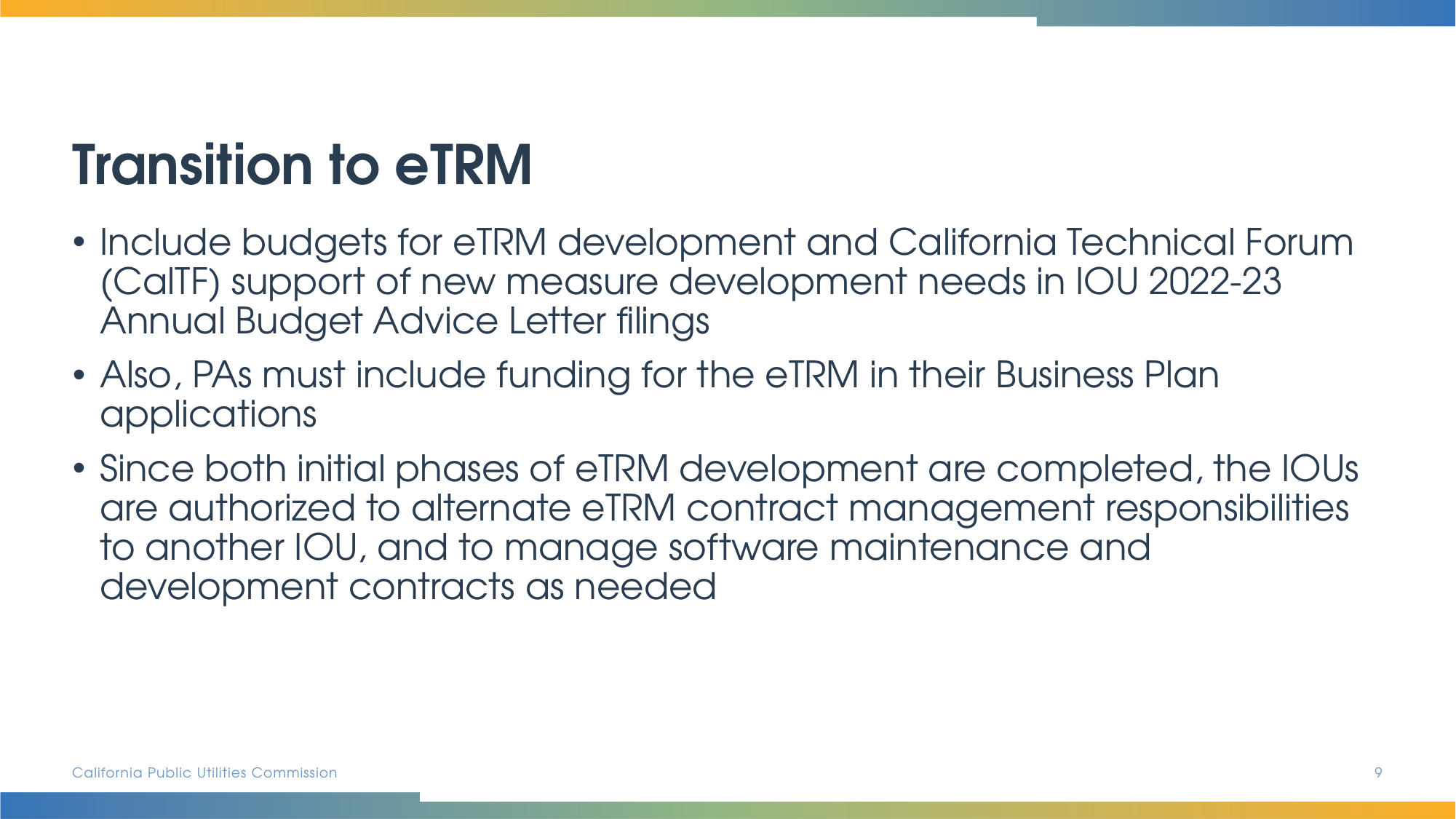

# Transition to eTRM
Include budgets for eTRM development and California Technical Forum (CalTF) support of new measure development needs in IOU 2022-23 Annual Budget Advice Letter filings
Also, PAs must include funding for the eTRM in their Business Plan applications
Since both initial phases of eTRM development are completed, the IOUs are authorized to alternate eTRM contract management responsibilities to another IOU, and to manage software maintenance and development contracts as needed
9